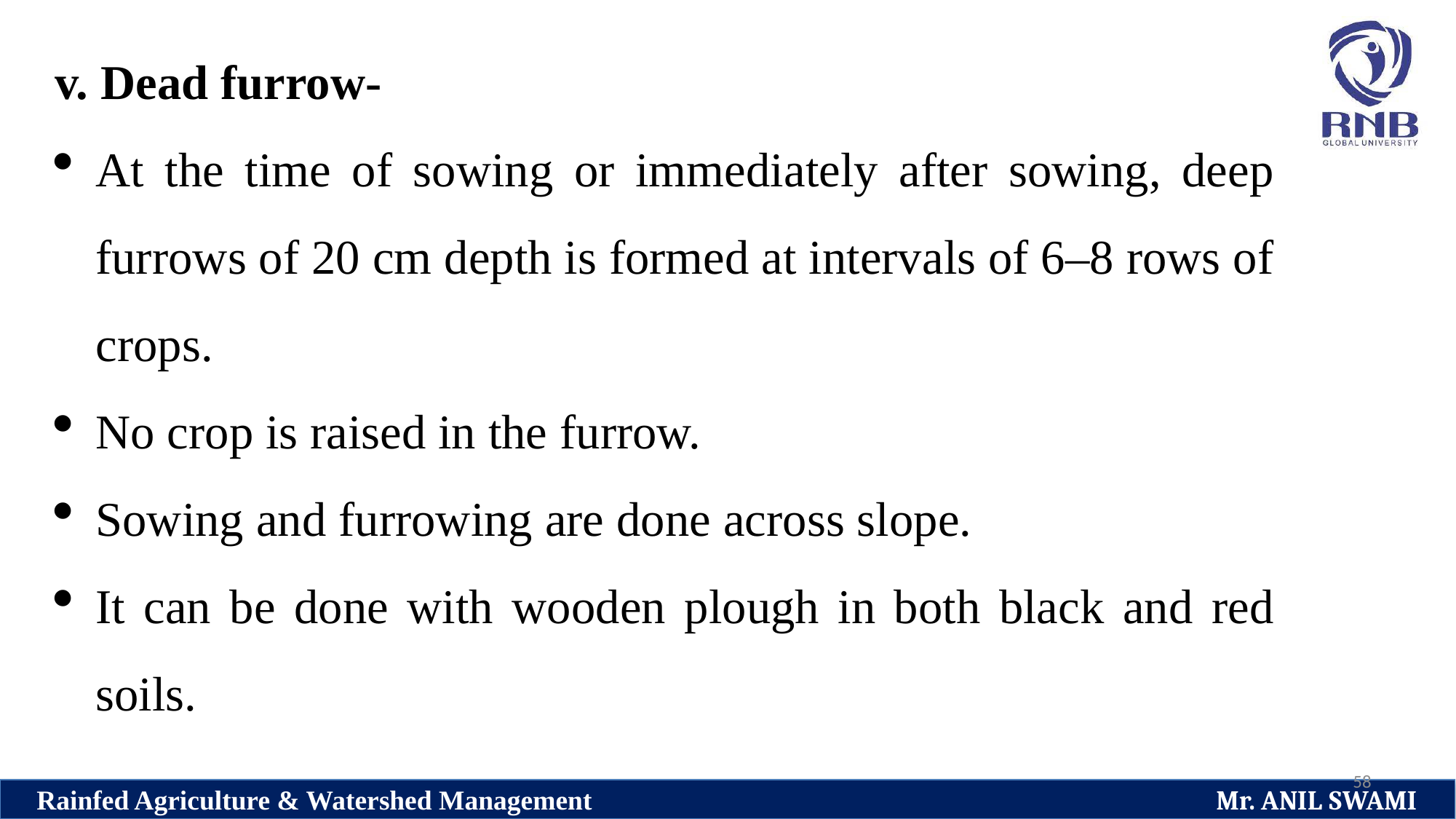

v. Dead furrow-
At the time of sowing or immediately after sowing, deep furrows of 20 cm depth is formed at intervals of 6–8 rows of crops.
No crop is raised in the furrow.
Sowing and furrowing are done across slope.
It can be done with wooden plough in both black and red soils.
58